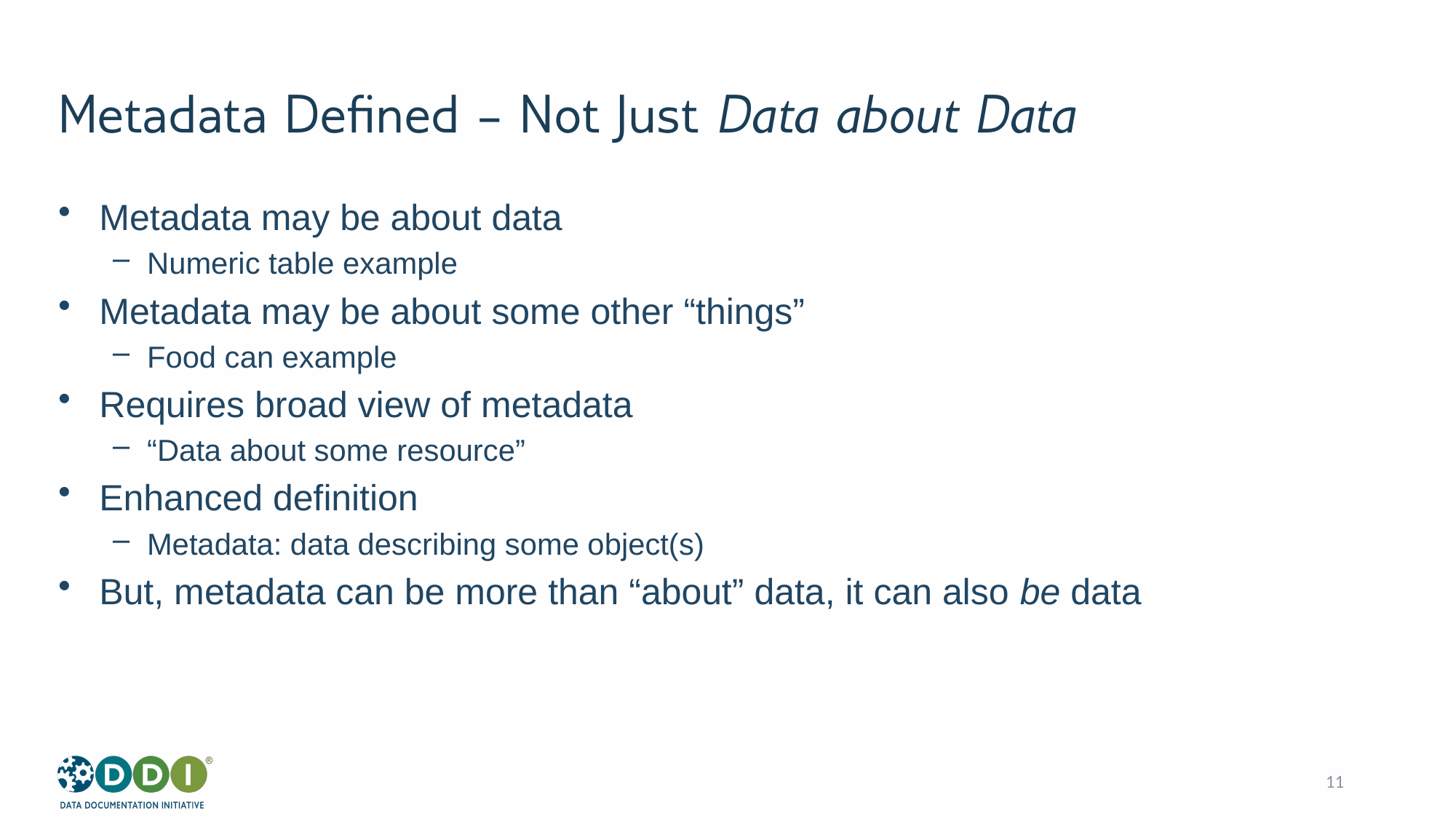

# Metadata Defined – Not Just Data about Data
Metadata may be about data
Numeric table example
Metadata may be about some other “things”
Food can example
Requires broad view of metadata
“Data about some resource”
Enhanced definition
Metadata: data describing some object(s)
But, metadata can be more than “about” data, it can also be data
11